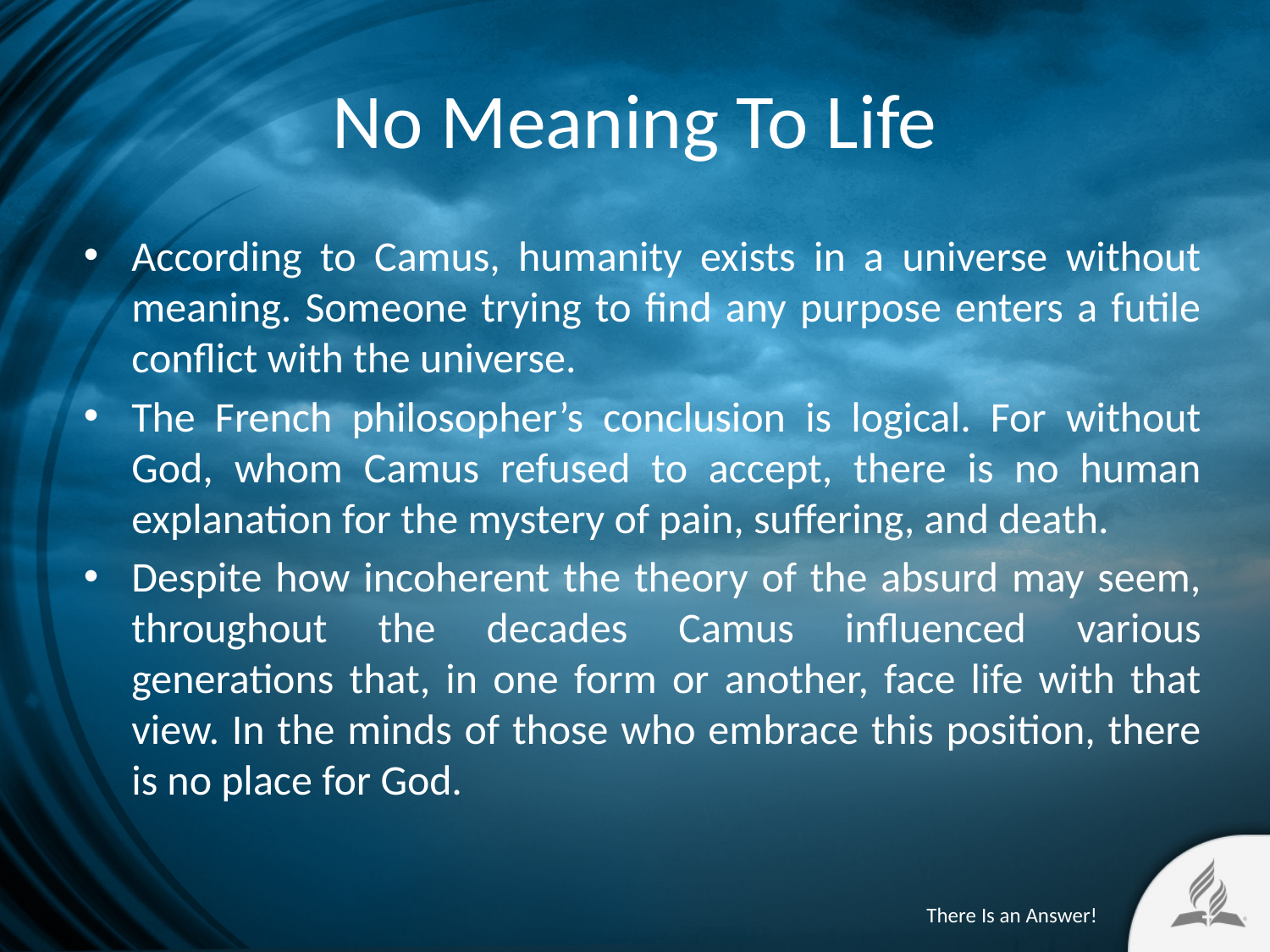

# No Meaning To Life
According to Camus, humanity exists in a universe without meaning. Someone trying to find any purpose enters a futile conflict with the universe.
The French philosopher’s conclusion is logical. For without God, whom Camus refused to accept, there is no human explanation for the mystery of pain, suffering, and death.
Despite how incoherent the theory of the absurd may seem, throughout the decades Camus influenced various generations that, in one form or another, face life with that view. In the minds of those who embrace this position, there is no place for God.
There Is an Answer!